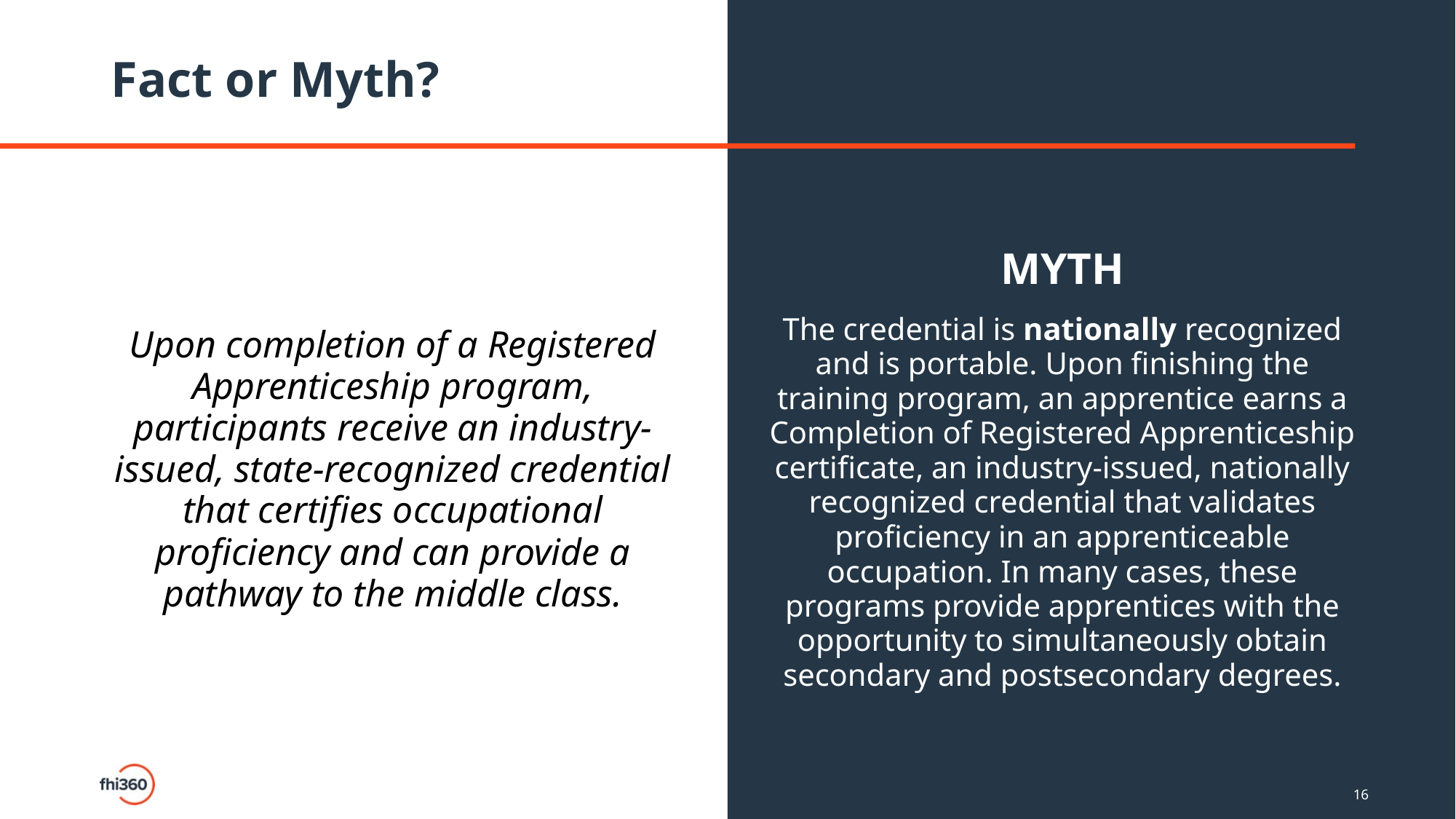

# Fact or Myth?
Upon completion of a Registered Apprenticeship program, participants receive an industry-issued, state-recognized credential that certifies occupational proficiency and can provide a pathway to the middle class.
MYTH
The credential is nationally recognized and is portable. Upon finishing the training program, an apprentice earns a Completion of Registered Apprenticeship certificate, an industry-issued, nationally recognized credential that validates proficiency in an apprenticeable occupation. In many cases, these programs provide apprentices with the opportunity to simultaneously obtain secondary and postsecondary degrees.